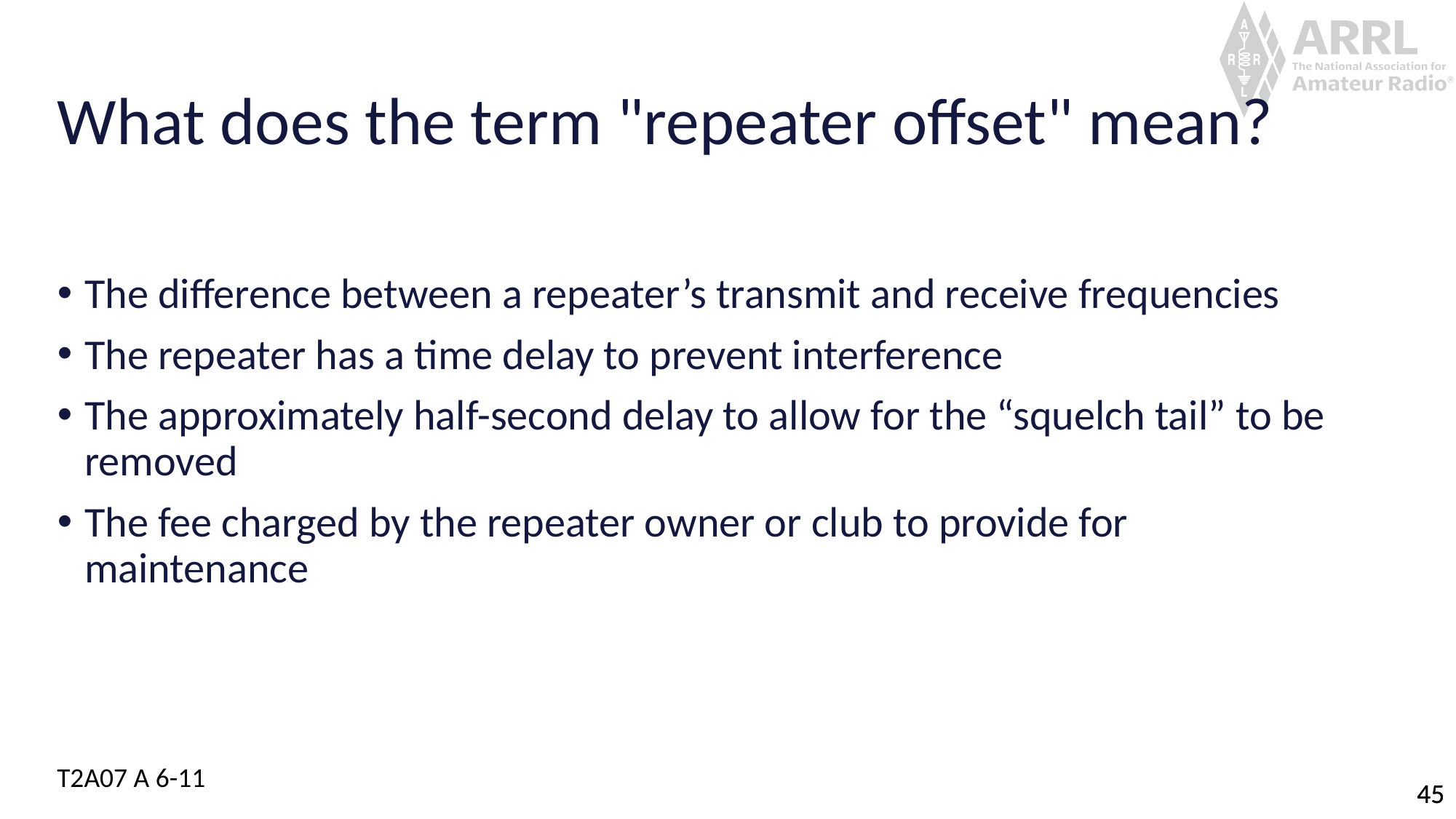

# What does the term "repeater offset" mean?
The difference between a repeater’s transmit and receive frequencies
The repeater has a time delay to prevent interference
The approximately half-second delay to allow for the “squelch tail” to be removed
The fee charged by the repeater owner or club to provide for maintenance
T2A07 A 6-11